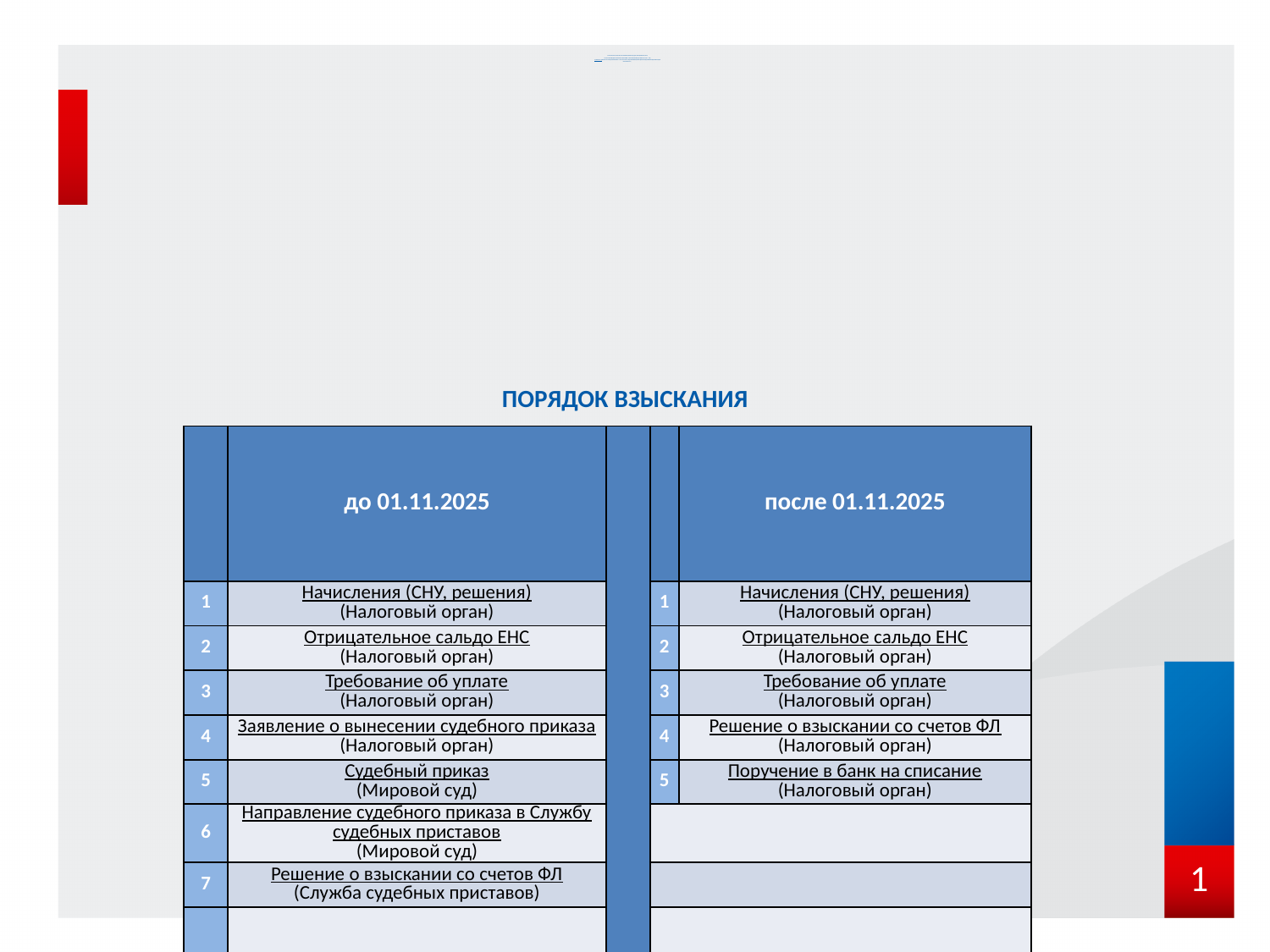

# 1 .12.2025 наступил сок уплаты по налогам физических лиц (НДФЛ, имущественные налоги с 02.12.2025 производится начисление пени в размере 1/300 ключевой ставки ЦБ (ставка на 15.12.2025 – 16.5%) 1 ноября 2025 года вступил в силу Федеральный закон от 31.07.2025 № 287-ФЗ, предусматривающий внесудебный порядок взыскания денежных средств с физических лиц.

ПОРЯДОК ВЗЫСКАНИЯ
|  | до 01.11.2025 |  |  | после 01.11.2025 |
| --- | --- | --- | --- | --- |
| 1 | Начисления (СНУ, решения) (Налоговый орган) |  | 1 | Начисления (СНУ, решения) (Налоговый орган) |
| 2 | Отрицательное сальдо ЕНС (Налоговый орган) |  | 2 | Отрицательное сальдо ЕНС (Налоговый орган) |
| 3 | Требование об уплате (Налоговый орган) |  | 3 | Требование об уплате (Налоговый орган) |
| 4 | Заявление о вынесении судебного приказа (Налоговый орган) |  | 4 | Решение о взыскании со счетов ФЛ (Налоговый орган) |
| 5 | Судебный приказ (Мировой суд) |  | 5 | Поручение в банк на списание (Налоговый орган) |
| 6 | Направление судебного приказа в Службу судебных приставов (Мировой суд) |  |  |  |
| 7 | Решение о взыскании со счетов ФЛ (Служба судебных приставов) |  |  |  |
| 8 | Поручение в банк на списание (Служба судебных приставов) |  |  |  |

1